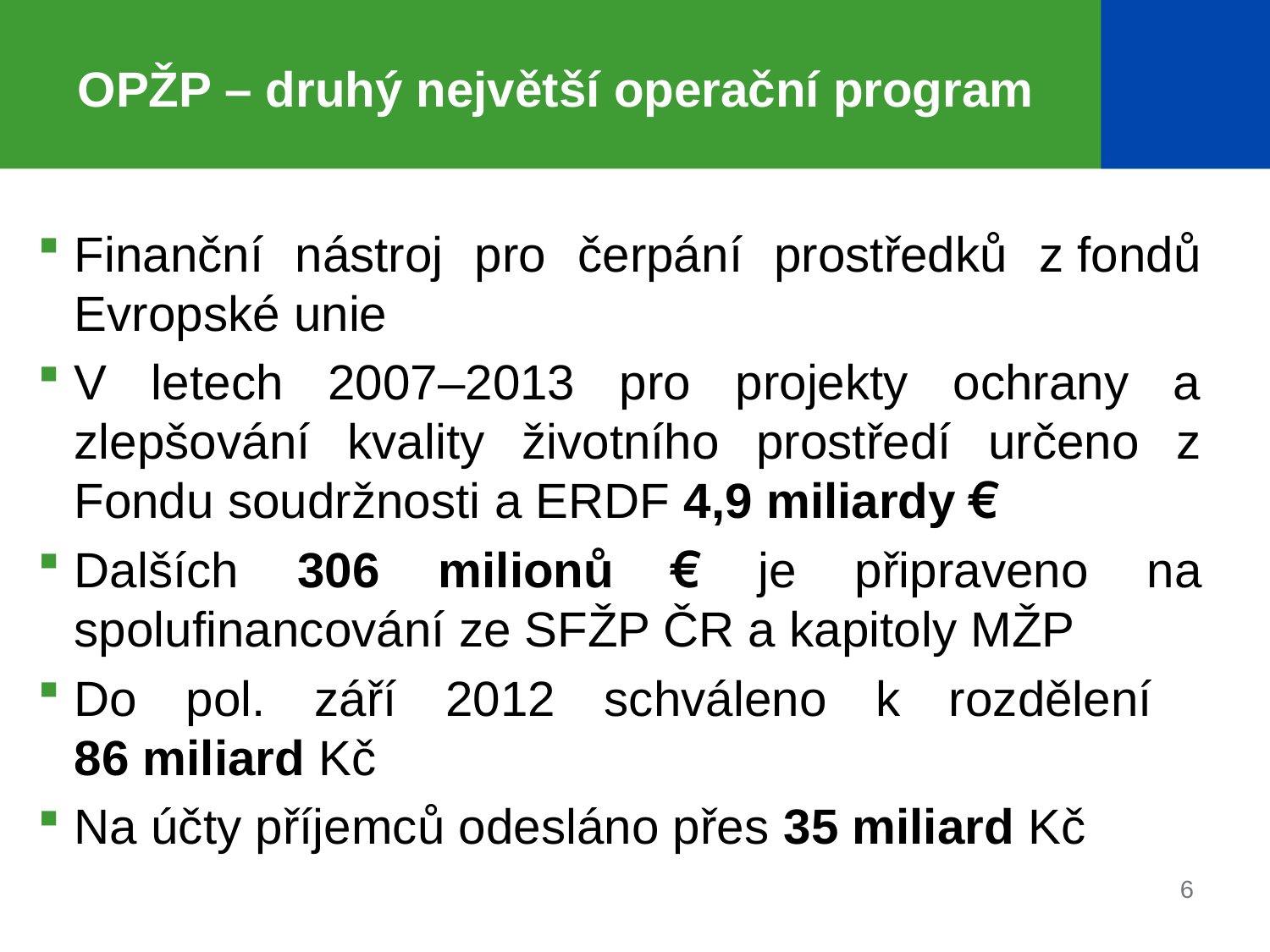

OPŽP – druhý největší operační program
Finanční nástroj pro čerpání prostředků z fondů Evropské unie
V letech 2007–2013 pro projekty ochrany a zlepšování kvality životního prostředí určeno z Fondu soudržnosti a ERDF 4,9 miliardy €
Dalších 306 milionů € je připraveno na spolufinancování ze SFŽP ČR a kapitoly MŽP
Do pol. září 2012 schváleno k rozdělení
86 miliard Kč
Na účty příjemců odesláno přes 35 miliard Kč

6